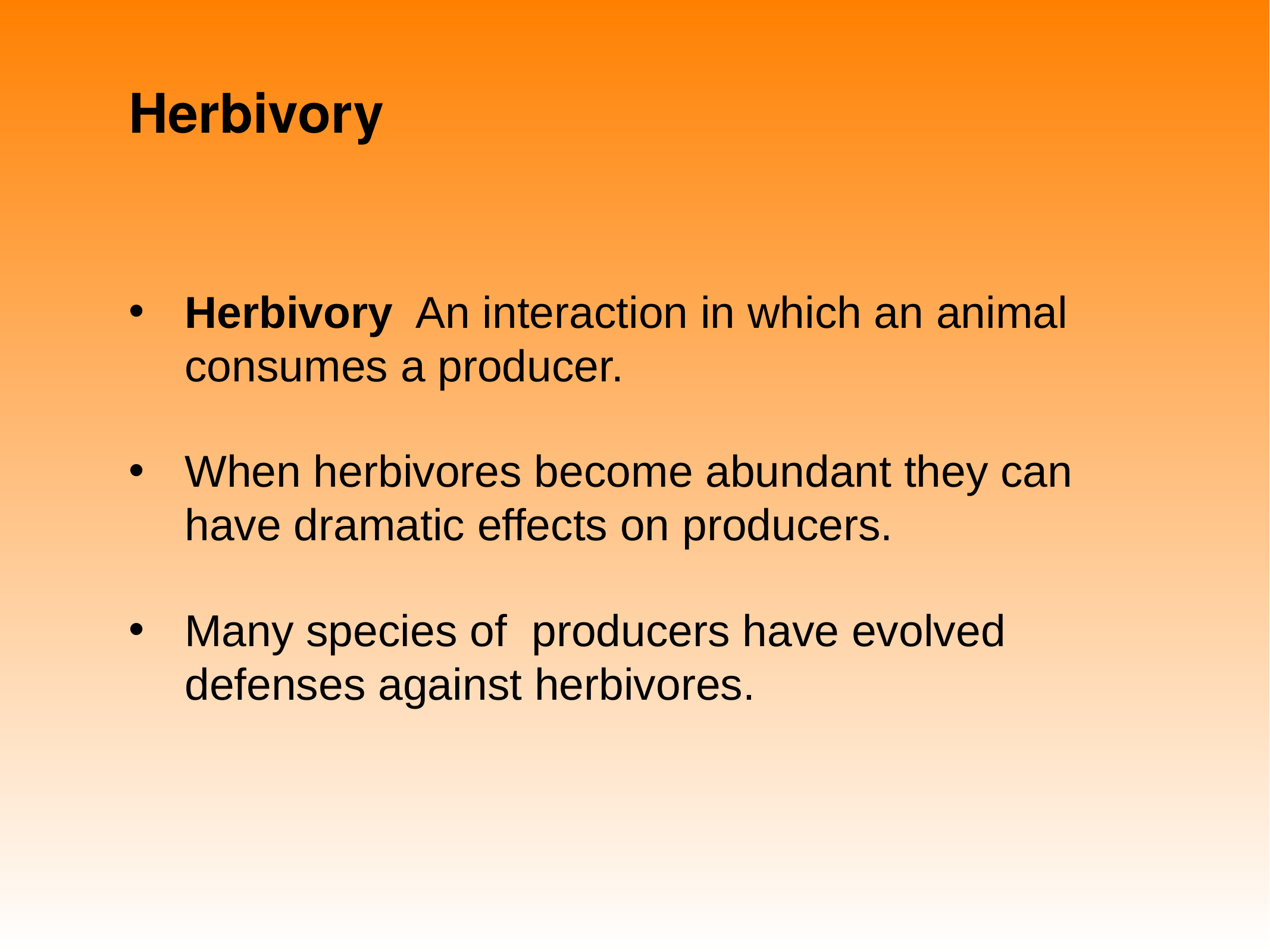

# Herbivory
Herbivory  An interaction in which an animal consumes a producer.
When herbivores become abundant they can have dramatic effects on producers.
Many species of  producers have evolved defenses against herbivores.